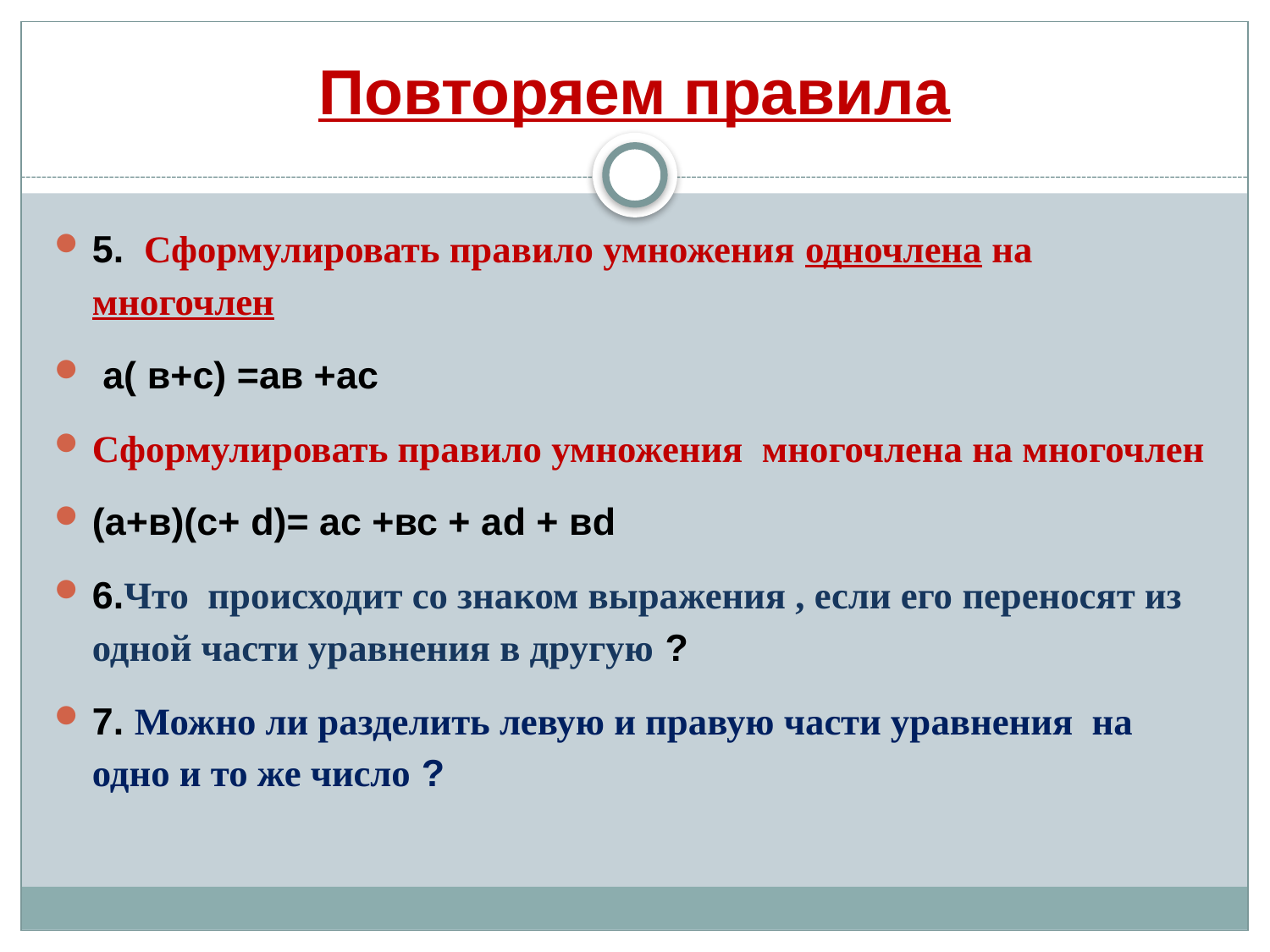

# Повторяем правила
5.  Сформулировать правило умножения одночлена на многочлен
 а( в+с) =ав +ас
Сформулировать правило умножения  многочлена на многочлен
(а+в)(с+ d)= ас +вс + аd + вd
6.Что  происходит со знаком выражения , если его переносят из одной части уравнения в другую ?
7. Можно ли разделить левую и правую части уравнения  на одно и то же число ?